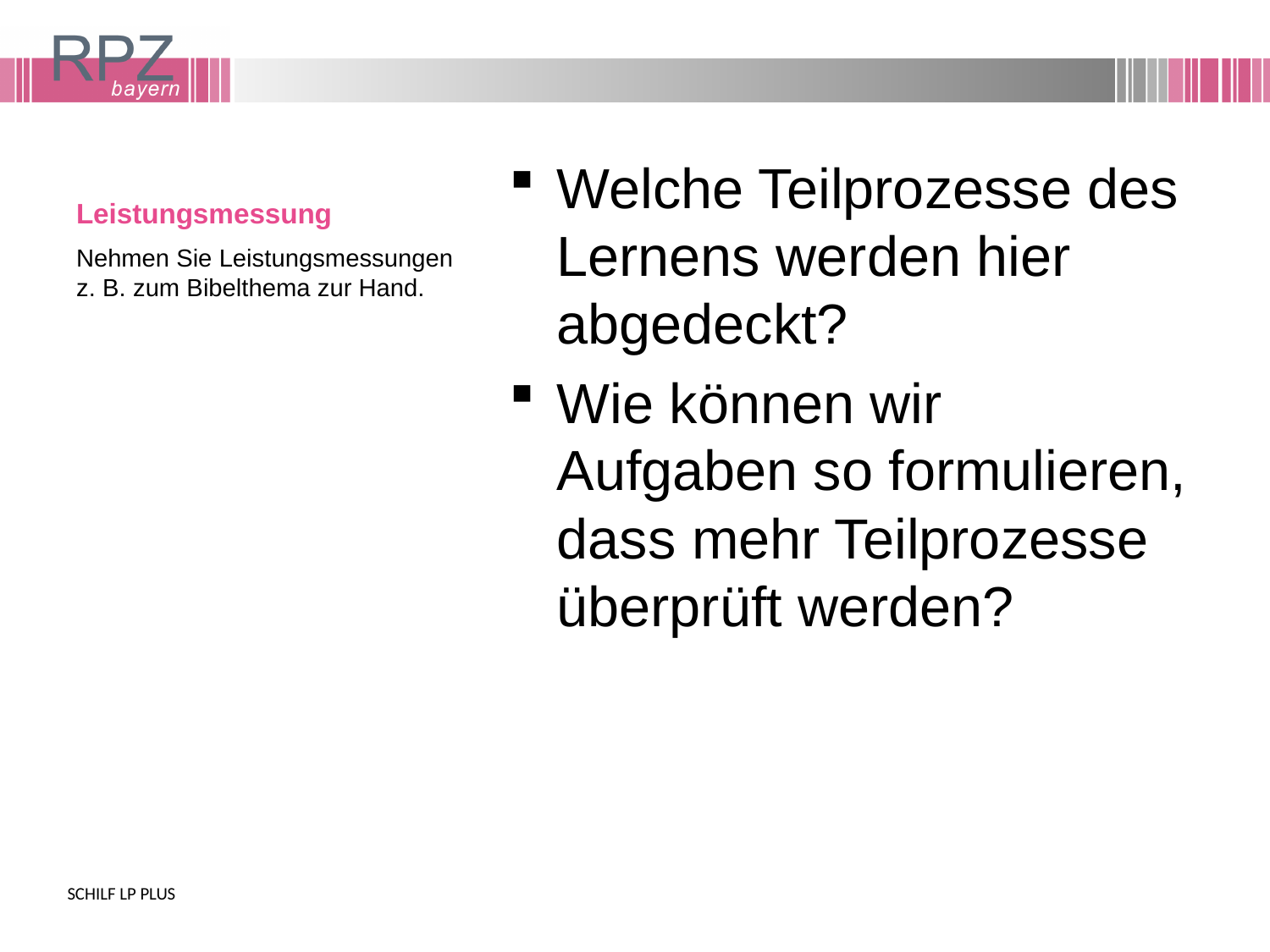

# Leistungsmessung
Welche Teilprozesse des Lernens werden hier abgedeckt?
Wie können wir Aufgaben so formulieren, dass mehr Teilprozesse überprüft werden?
Nehmen Sie Leistungsmessungen z. B. zum Bibelthema zur Hand.